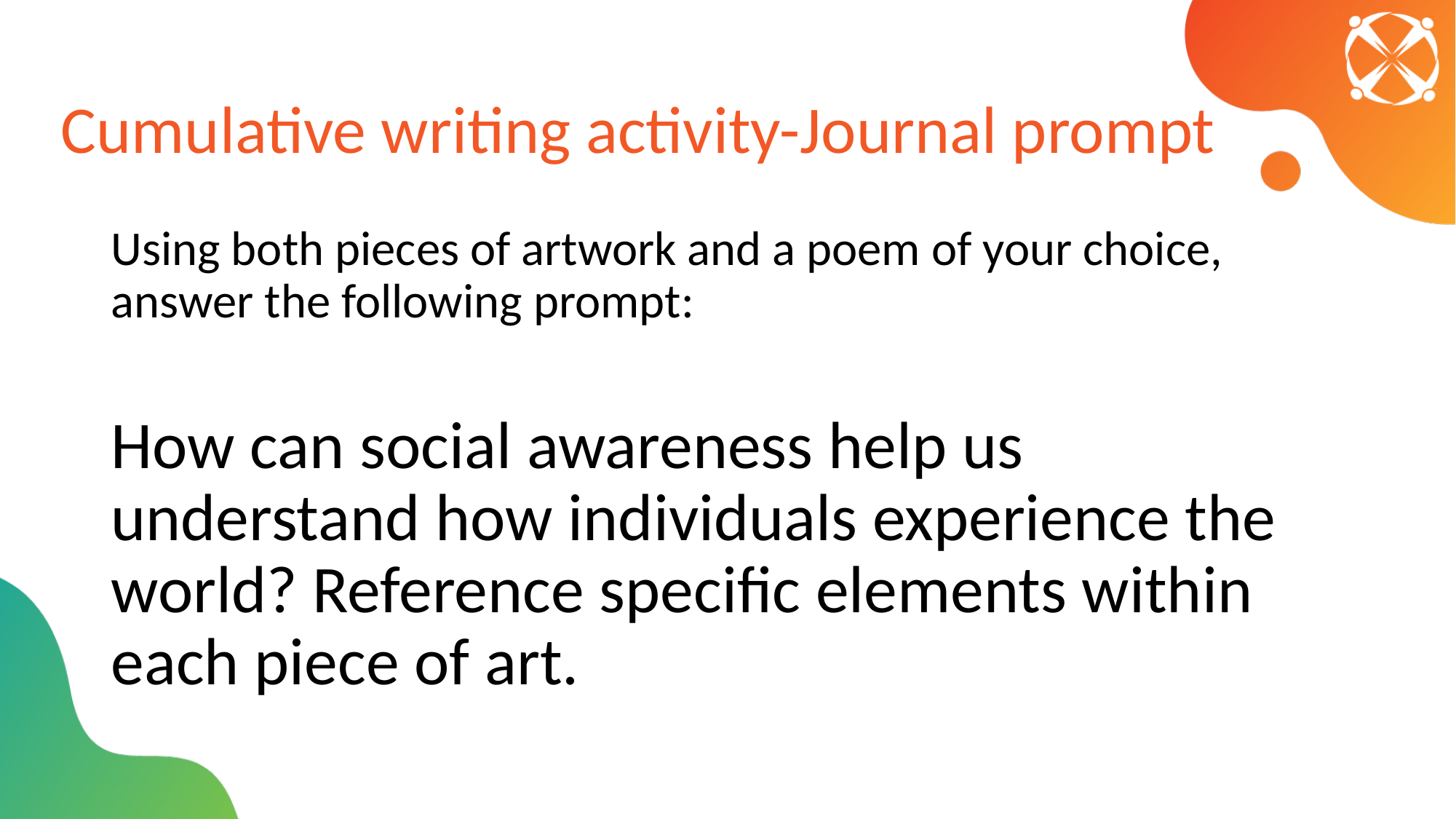

# Cumulative writing activity-Journal prompt
Using both pieces of artwork and a poem of your choice, answer the following prompt:

How can social awareness help us understand how individuals experience the world? Reference specific elements within each piece of art.